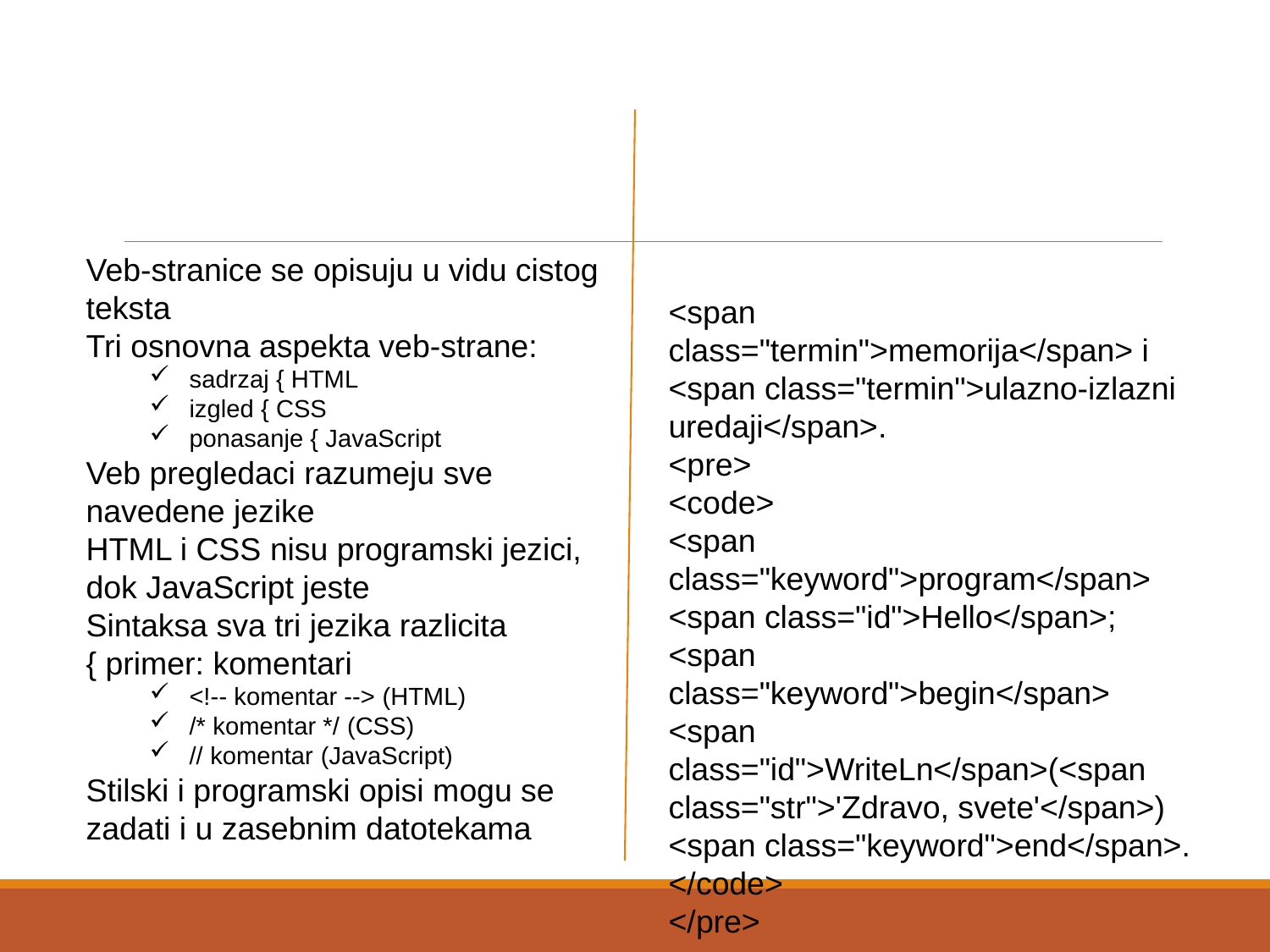

Veb-stranice se opisuju u vidu cistog teksta
Tri osnovna aspekta veb-strane:
sadrzaj { HTML
izgled { CSS
ponasanje { JavaScript
Veb pregledaci razumeju sve navedene jezike
HTML i CSS nisu programski jezici, dok JavaScript jeste
Sintaksa sva tri jezika razlicita { primer: komentari
<!-- komentar --> (HTML)
/* komentar */ (CSS)
// komentar (JavaScript)
Stilski i programski opisi mogu se zadati i u zasebnim datotekama
<span class="termin">memorija</span> i
<span class="termin">ulazno-izlazni uredaji</span>.
<pre>
<code>
<span class="keyword">program</span> <span class="id">Hello</span>;
<span class="keyword">begin</span>
<span class="id">WriteLn</span>(<span class="str">'Zdravo, svete'</span>)
<span class="keyword">end</span>.
</code>
</pre>